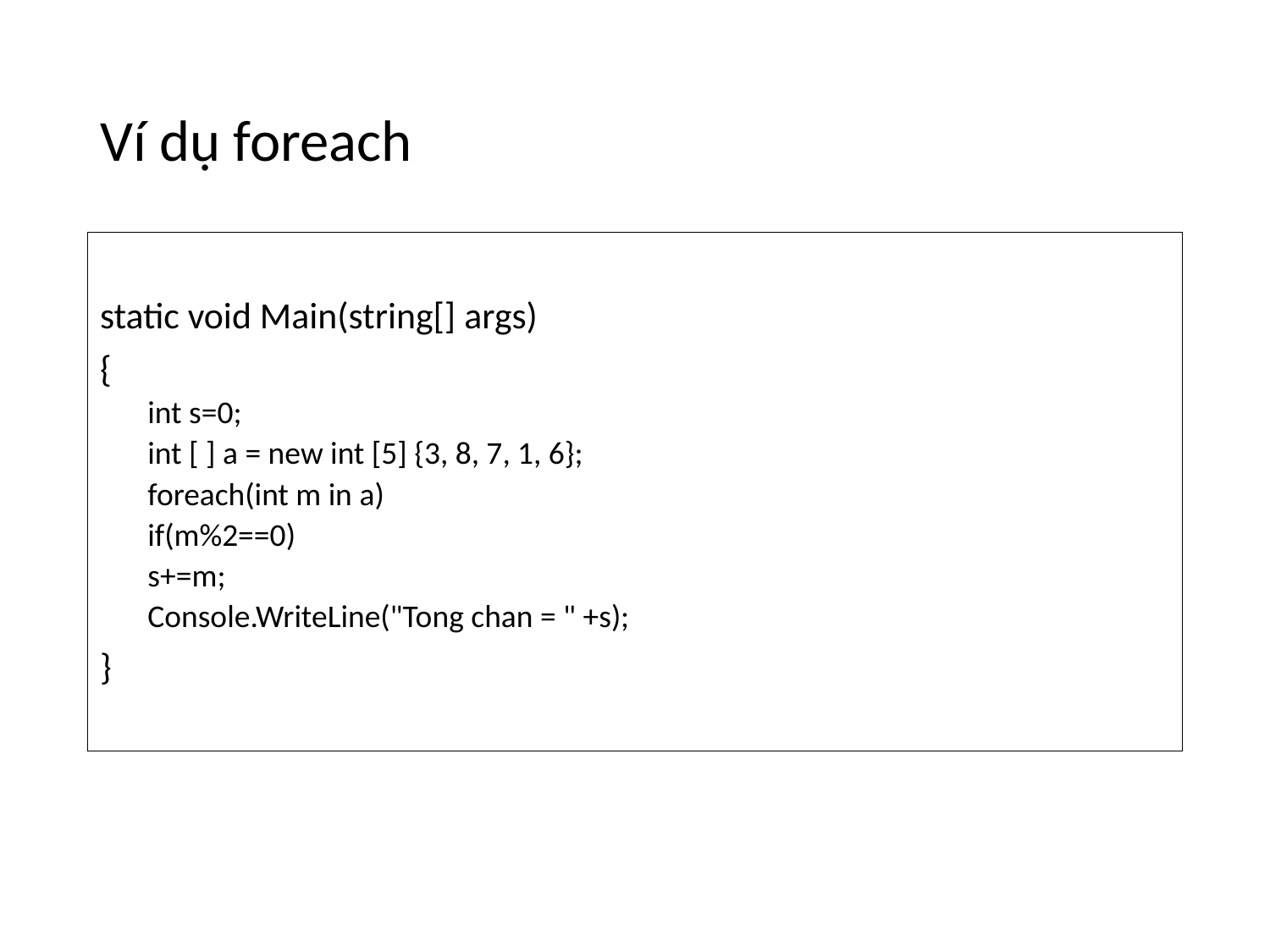

# Ví dụ foreach

static void Main(string[] args)
{
int s=0;
int [ ] a = new int [5] {3, 8, 7, 1, 6};
foreach(int m in a)
if(m%2==0)
s+=m;
Console.WriteLine("Tong chan = " +s);
}